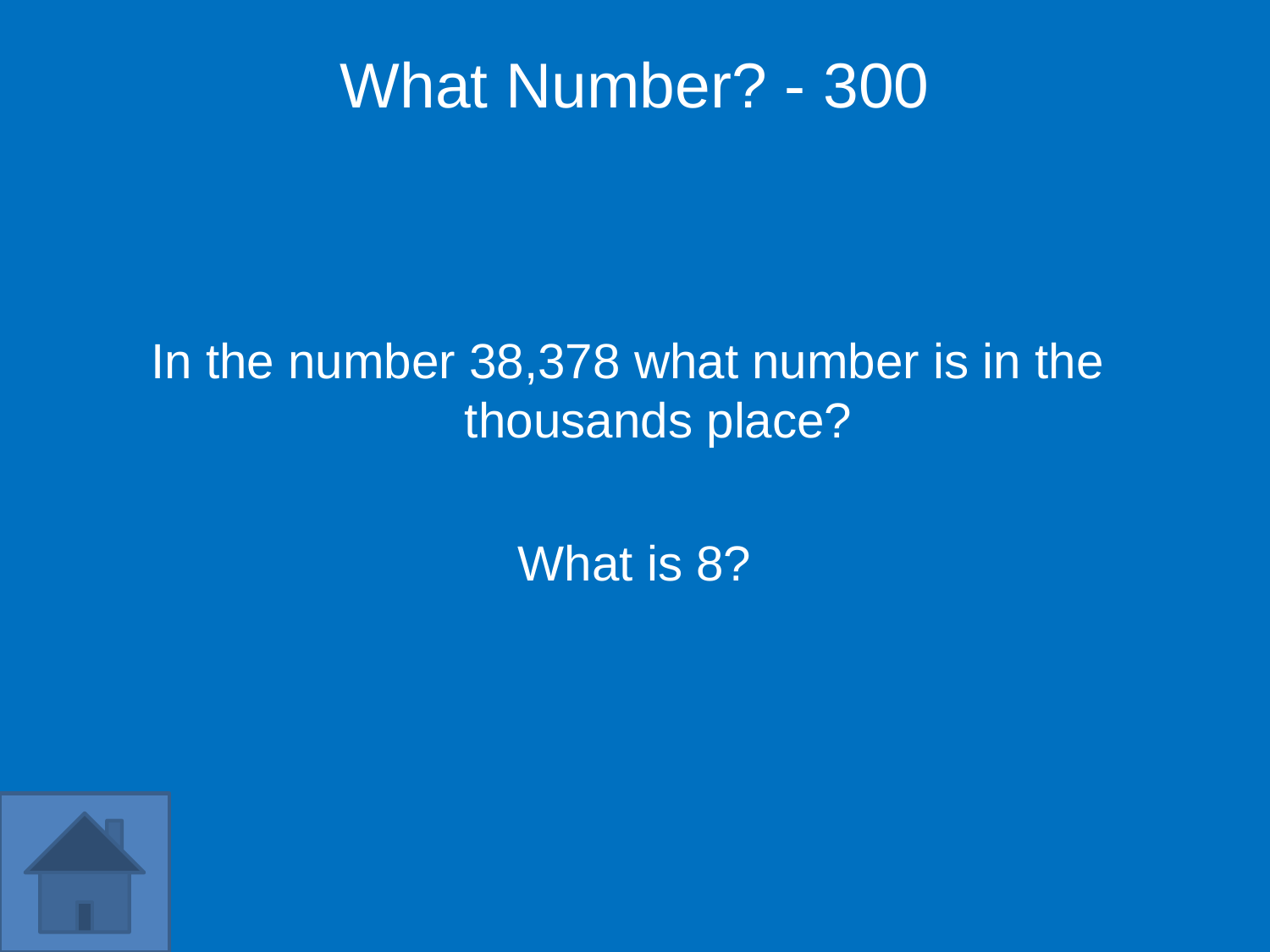

What Number? - 300

In the number 38,378 what number is in the  thousands place?

What is 8?